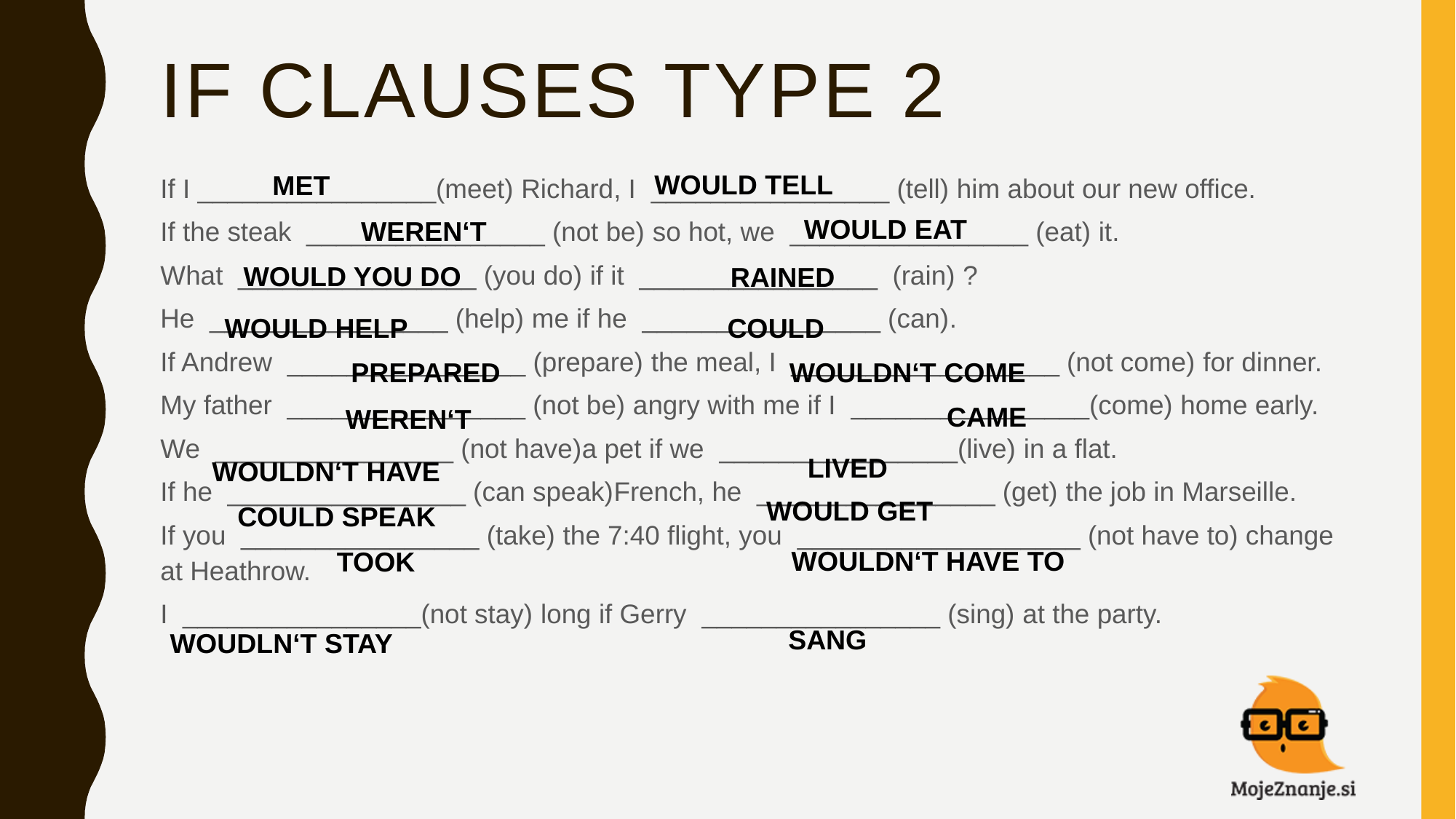

# IF CLAUSES TYPE 2
If I ________________(meet) Richard, I  ________________ (tell) him about our new office.
If the steak  ________________ (not be) so hot, we  ________________ (eat) it.
What  ________________ (you do) if it  ________________  (rain) ?
He  ________________ (help) me if he  ________________ (can).
If Andrew  ________________ (prepare) the meal, I  __________________ (not come) for dinner.
My father  ________________ (not be) angry with me if I  ________________(come) home early.
We  ________________ (not have)a pet if we  ________________(live) in a flat.
If he  ________________ (can speak)French, he  ________________ (get) the job in Marseille.
If you  ________________ (take) the 7:40 flight, you  ___________________ (not have to) change at Heathrow.
I  ________________(not stay) long if Gerry  ________________ (sing) at the party.
WOULD TELL
MET
WOULD EAT
WEREN‘T
WOULD YOU DO
RAINED
WOULD HELP
COULD
PREPARED
WOULDN‘T COME
CAME
WEREN‘T
LIVED
WOULDN‘T HAVE
WOULD GET
COULD SPEAK
WOULDN‘T HAVE TO
TOOK
SANG
WOUDLN‘T STAY